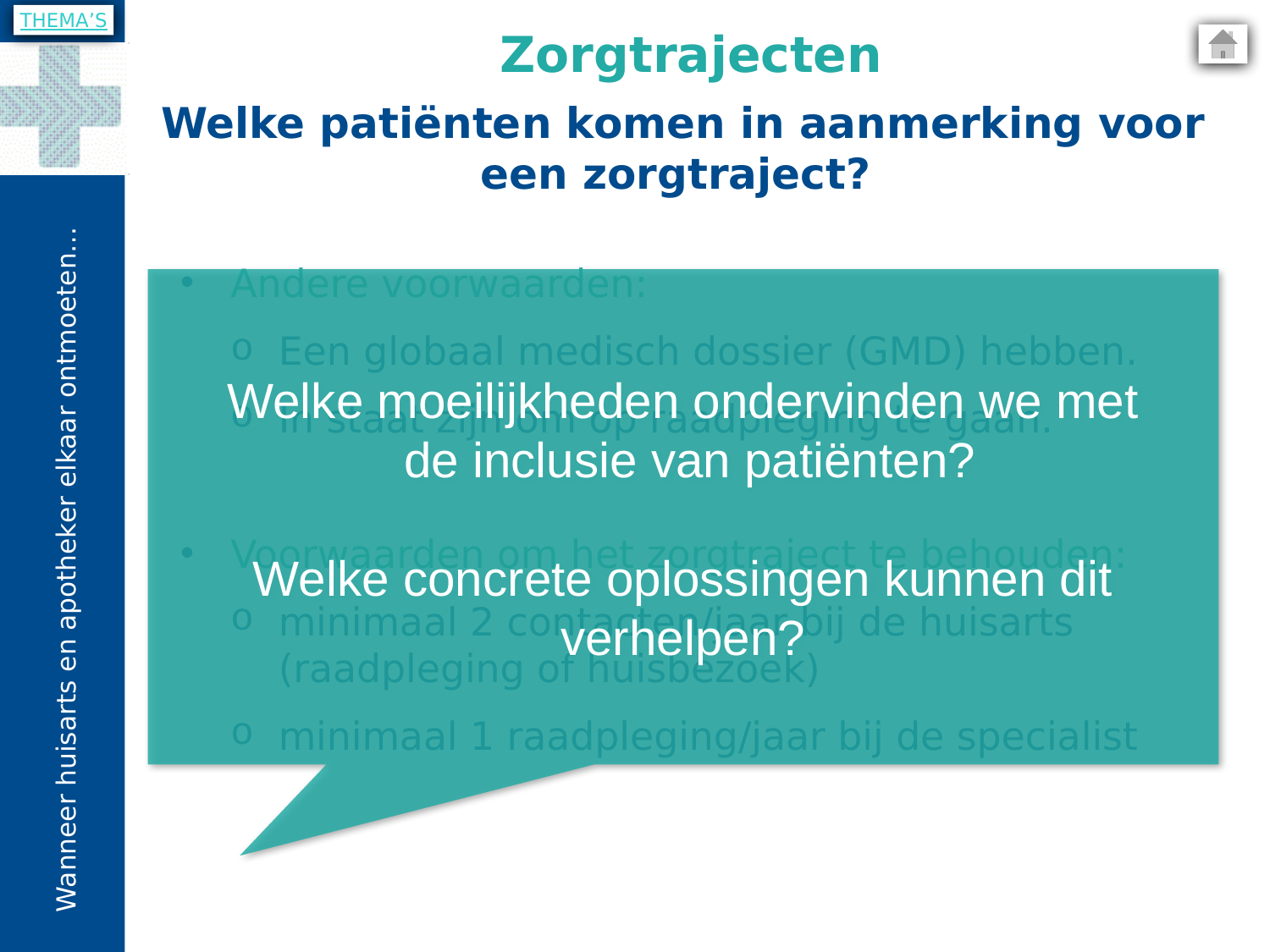

THEMA’S
Zorgtrajecten

Welke patiënten komen in aanmerking voor een zorgtraject?
Andere voorwaarden:
Een globaal medisch dossier (GMD) hebben.
In staat zijn om op raadpleging te gaan.

Voorwaarden om het zorgtraject te behouden:
minimaal 2 contacten/jaar bij de huisarts (raadpleging of huisbezoek)
minimaal 1 raadpleging/jaar bij de specialist
Welke moeilijkheden ondervinden we met
 de inclusie van patiënten?

Welke concrete oplossingen kunnen dit verhelpen?